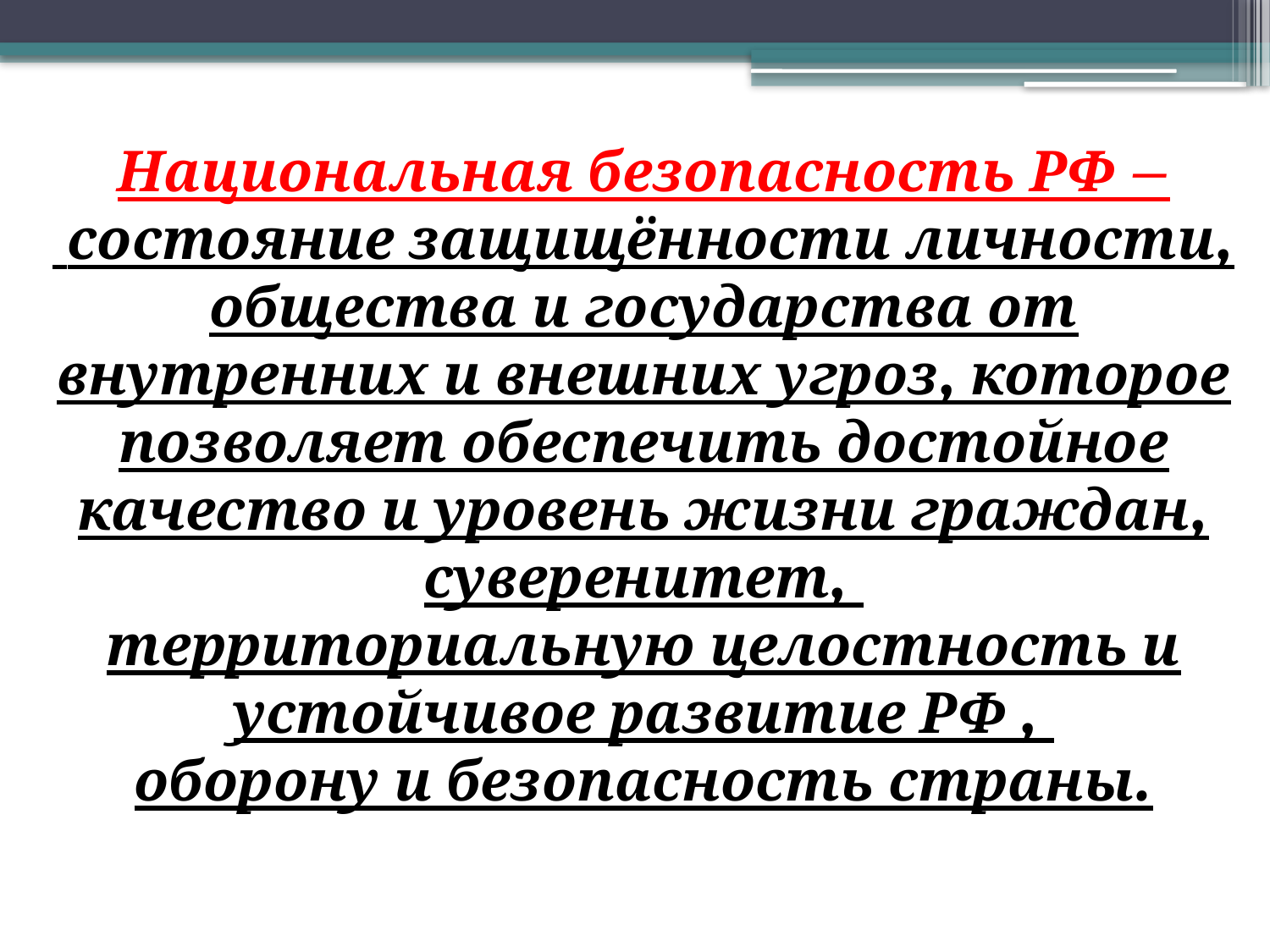

Национальная безопасность РФ –
 состояние защищённости личности, общества и государства от внутренних и внешних угроз, которое позволяет обеспечить достойное качество и уровень жизни граждан, суверенитет,
территориальную целостность и устойчивое развитие РФ ,
оборону и безопасность страны.